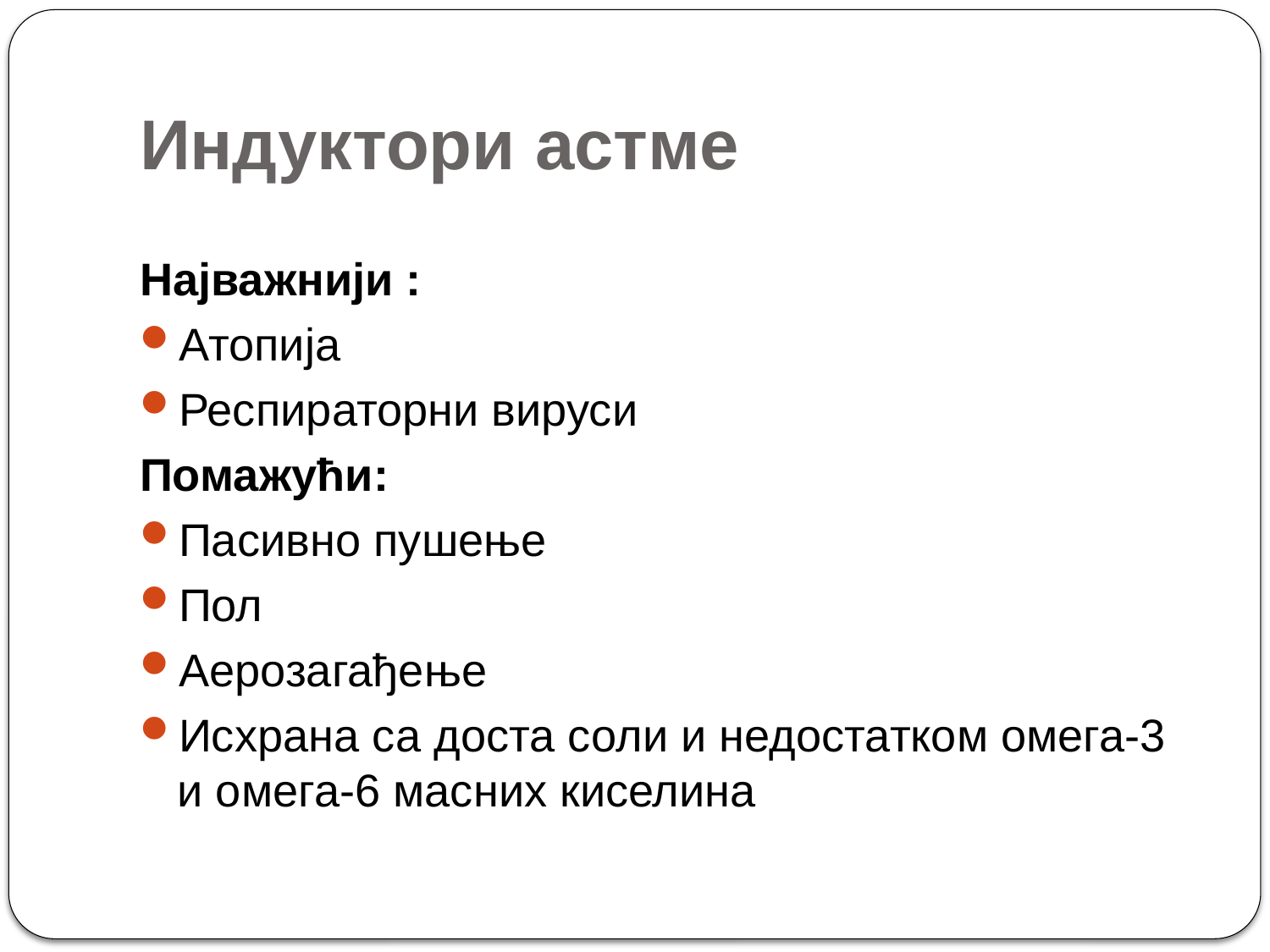

# Индуктори астме

Најважнији :
Атопија
Респираторни вируси
Помажући:
Пасивно пушење
Пол
Аерозагађење
Исхрана са доста соли и недостатком омега-3 и омега-6 масних киселина